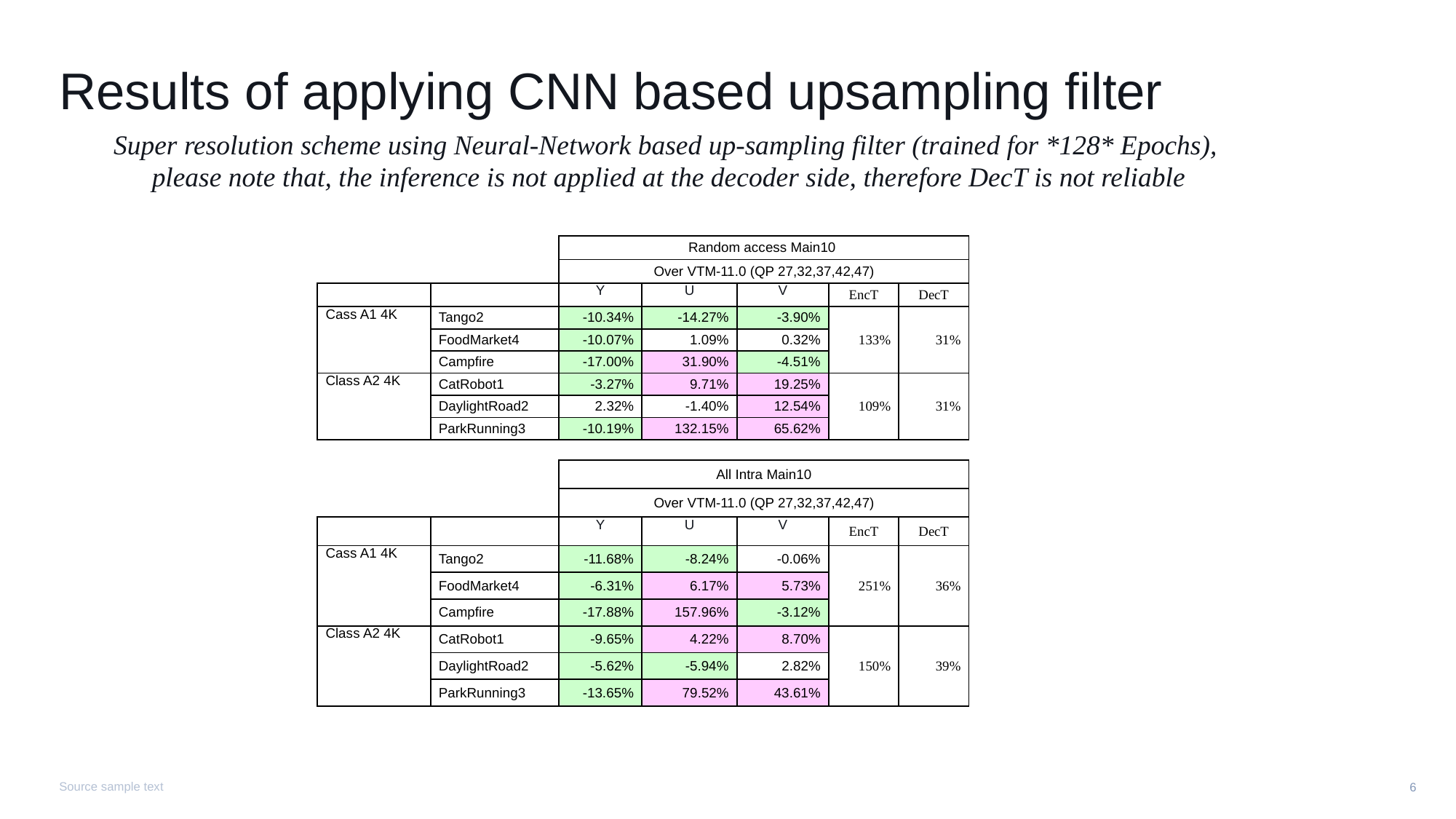

# Results of applying CNN based upsampling filter
Super resolution scheme using Neural-Network based up-sampling filter (trained for *128* Epochs),
 please note that, the inference is not applied at the decoder side, therefore DecT is not reliable
|  |  | Random access Main10 |  |  |  |  |
| --- | --- | --- | --- | --- | --- | --- |
|  |  | Over VTM-11.0 (QP 27,32,37,42,47) |  |  |  |  |
|  |  | Y | U | V | EncT | DecT |
| Cass A1 4K | Tango2 | -10.34% | -14.27% | -3.90% | 133% | 31% |
|  | FoodMarket4 | -10.07% | 1.09% | 0.32% |  |  |
|  | Campfire | -17.00% | 31.90% | -4.51% |  |  |
| Class A2 4K | CatRobot1 | -3.27% | 9.71% | 19.25% | 109% | 31% |
|  | DaylightRoad2 | 2.32% | -1.40% | 12.54% |  |  |
|  | ParkRunning3 | -10.19% | 132.15% | 65.62% |  |  |
|  |  | All Intra Main10 |  |  |  |  |
| --- | --- | --- | --- | --- | --- | --- |
|  |  | Over VTM-11.0 (QP 27,32,37,42,47) |  |  |  |  |
|  |  | Y | U | V | EncT | DecT |
| Cass A1 4K | Tango2 | -11.68% | -8.24% | -0.06% | 251% | 36% |
|  | FoodMarket4 | -6.31% | 6.17% | 5.73% |  |  |
|  | Campfire | -17.88% | 157.96% | -3.12% |  |  |
| Class A2 4K | CatRobot1 | -9.65% | 4.22% | 8.70% | 150% | 39% |
|  | DaylightRoad2 | -5.62% | -5.94% | 2.82% |  |  |
|  | ParkRunning3 | -13.65% | 79.52% | 43.61% |  |  |
Source sample text